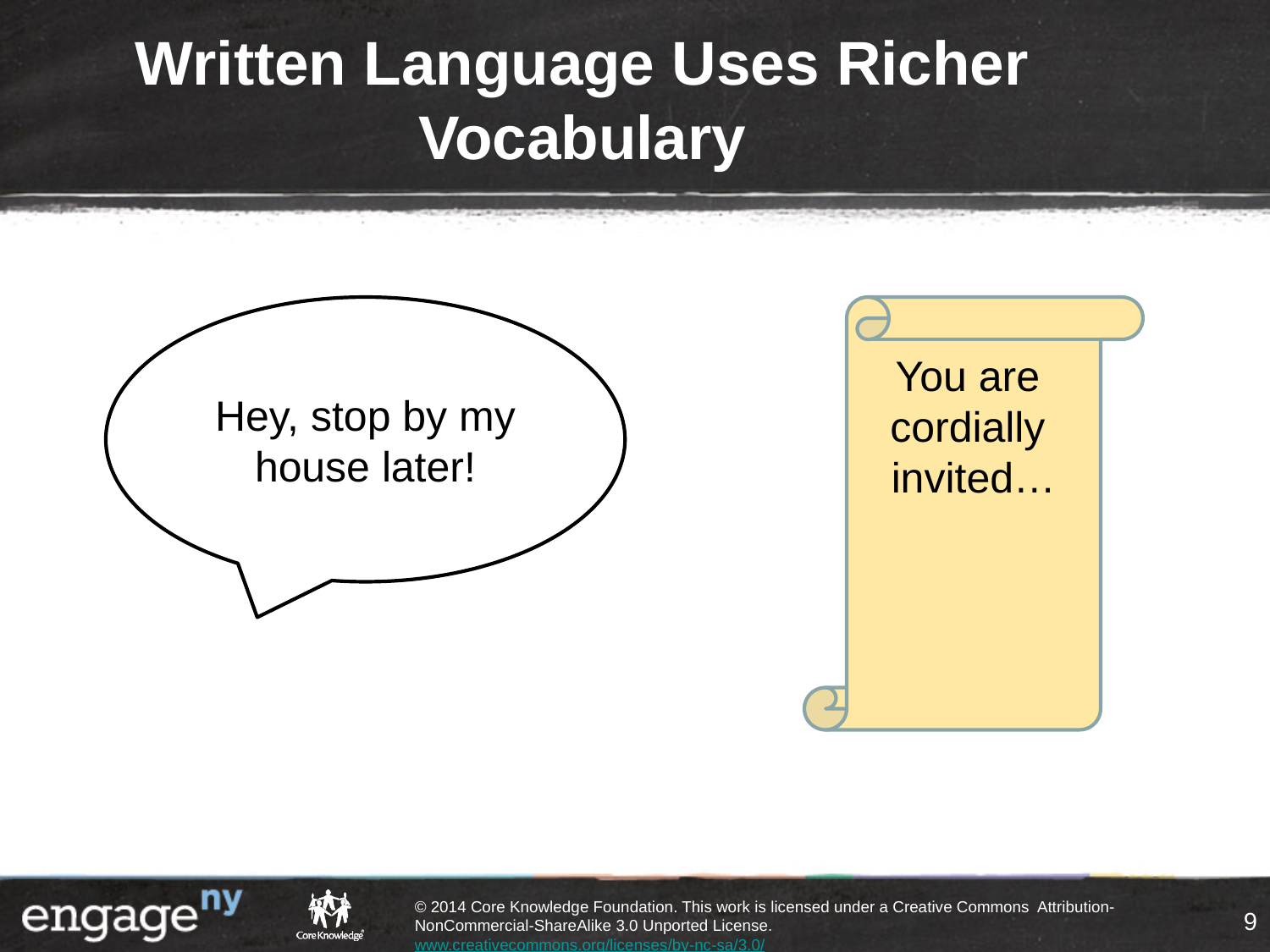

# Written Language Uses Richer Vocabulary
Hey, stop by my house later!

You are
cordially
invited…
9